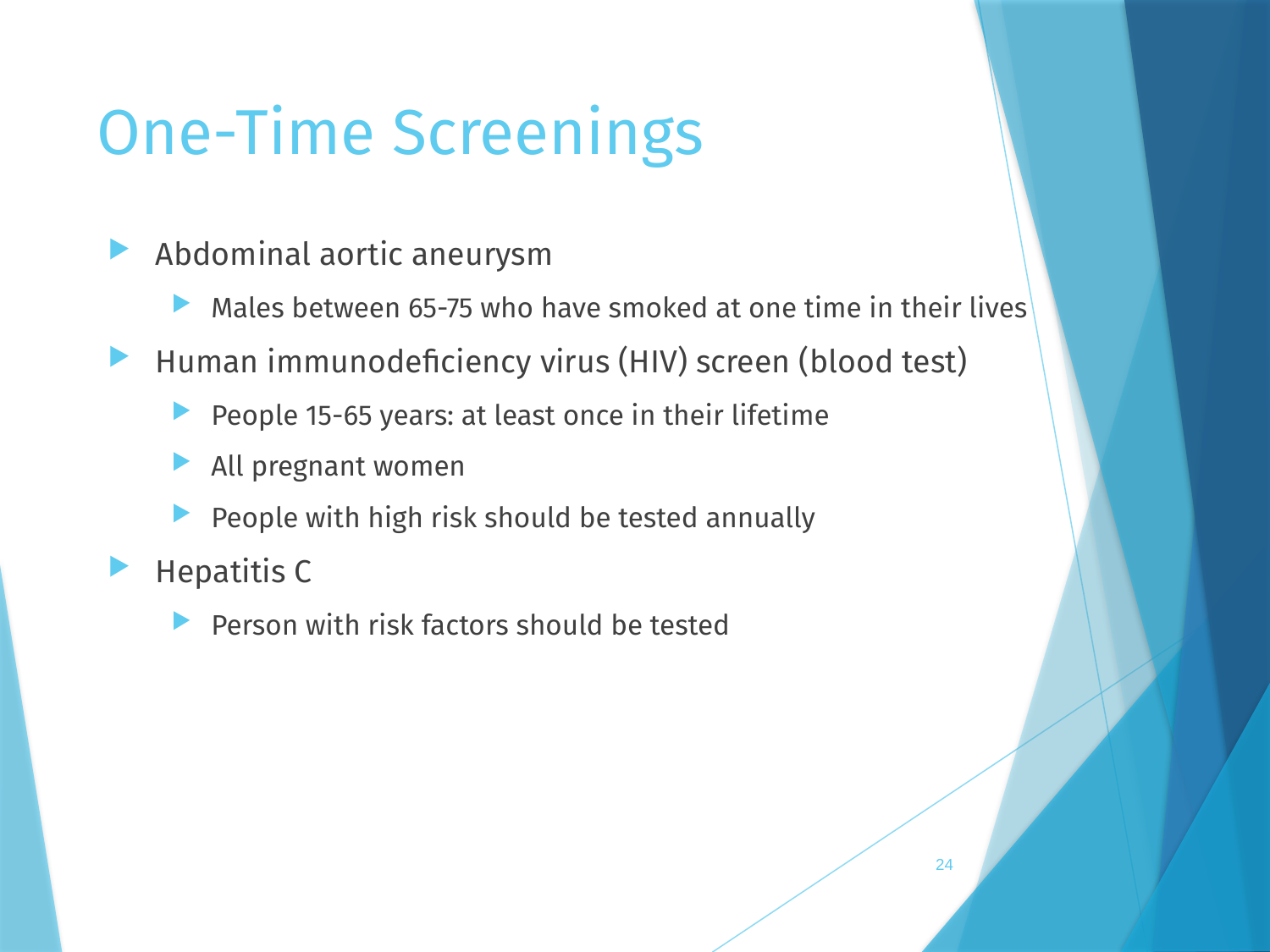

# One-Time Screenings
Abdominal aortic aneurysm
Males between 65-75 who have smoked at one time in their lives
Human immunodeficiency virus (HIV) screen (blood test)
People 15-65 years: at least once in their lifetime
All pregnant women
People with high risk should be tested annually
Hepatitis C
Person with risk factors should be tested

 24